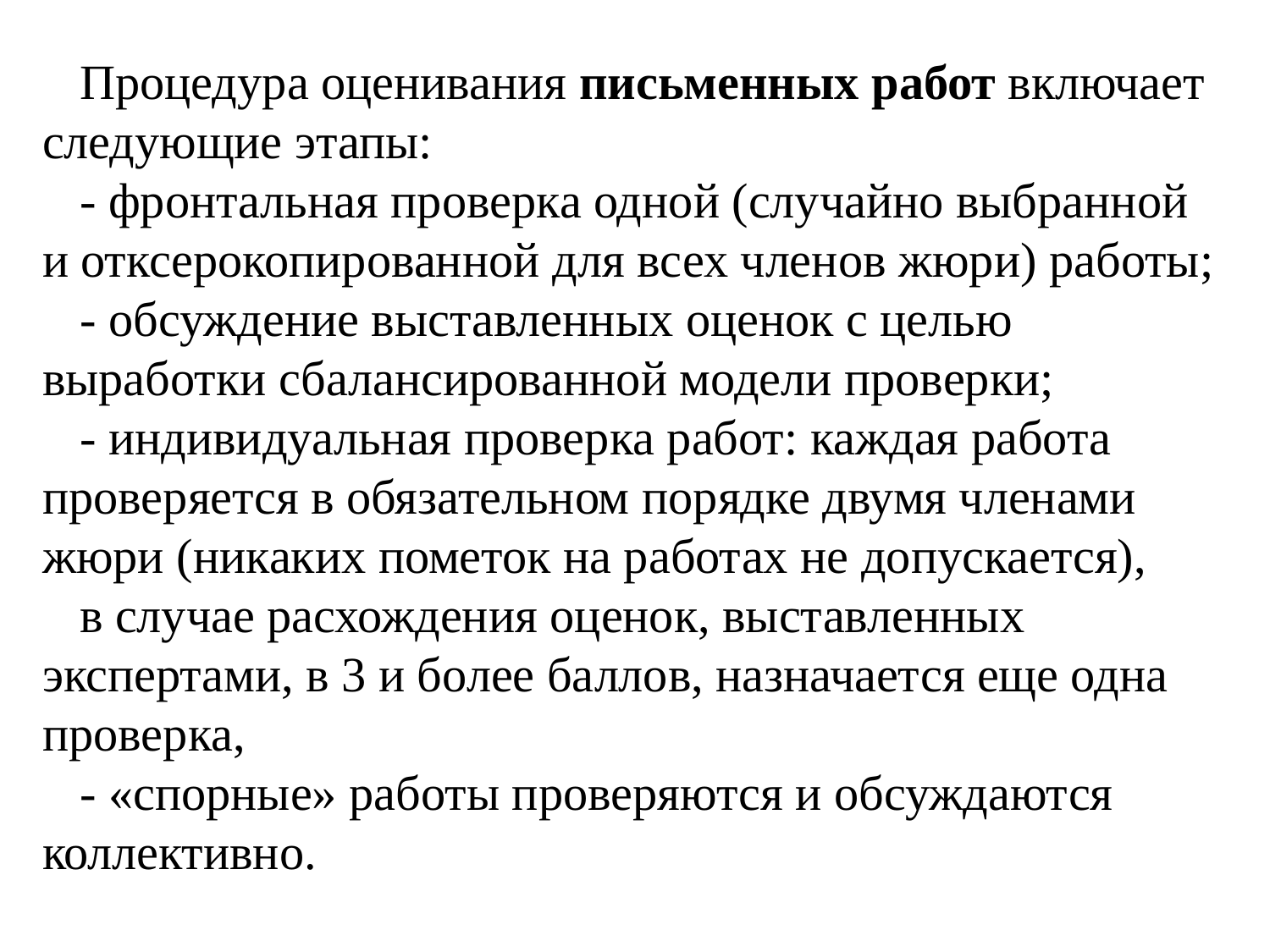

Процедура оценивания письменных работ включает следующие этапы:
- фронтальная проверка одной (случайно выбранной и отксерокопированной для всех членов жюри) работы;
- обсуждение выставленных оценок с целью выработки сбалансированной модели проверки;
- индивидуальная проверка работ: каждая работа проверяется в обязательном порядке двумя членами жюри (никаких пометок на работах не допускается),
в случае расхождения оценок, выставленных экспертами, в 3 и более баллов, назначается еще одна проверка,
- «спорные» работы проверяются и обсуждаются коллективно.